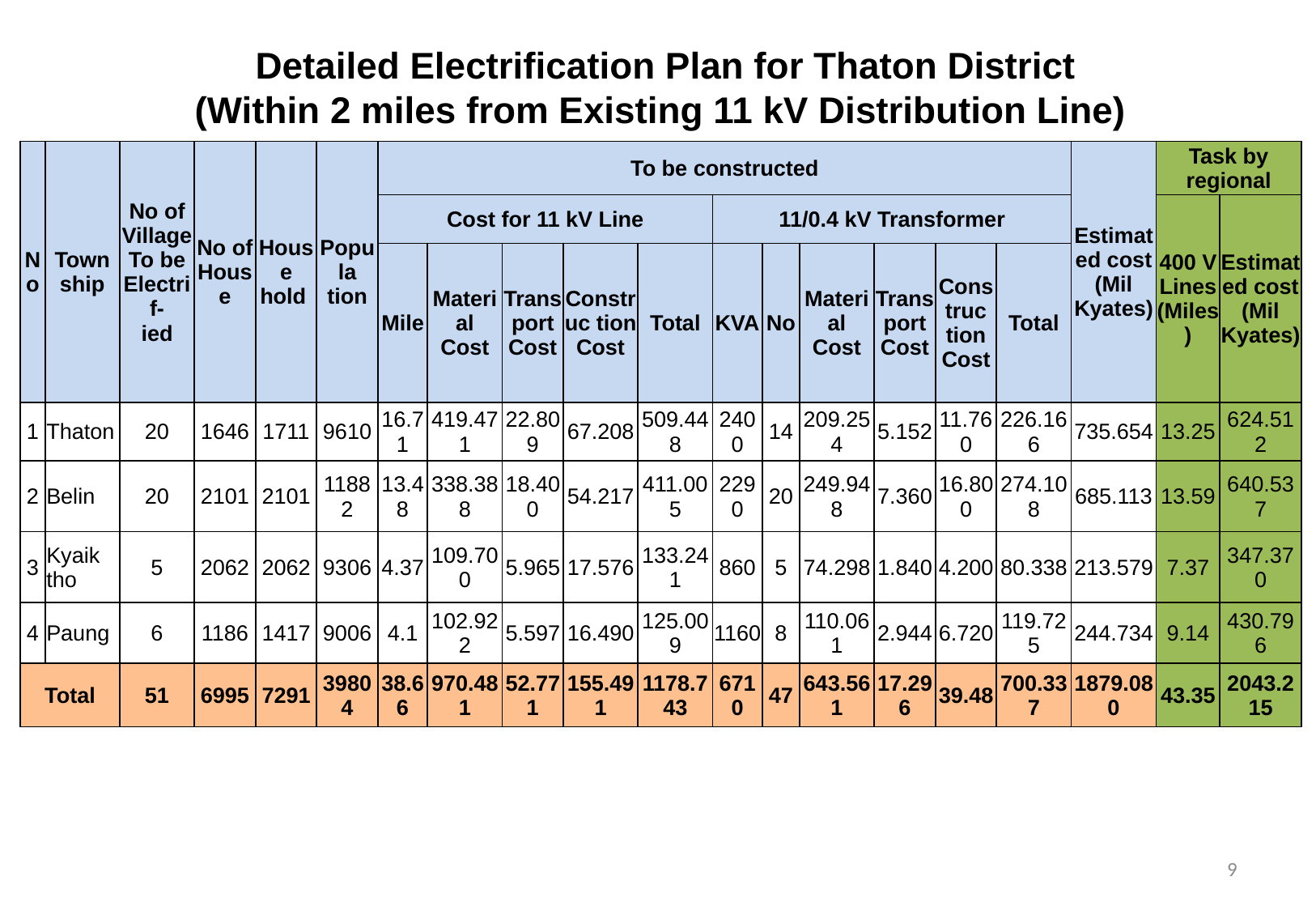

Detailed Electrification Plan for Thaton District
(Within 2 miles from Existing 11 kV Distribution Line)
| No | Town ship | No of Village To be Electrif- ied | No of House | House hold | Popula tion | To be constructed |  |  |  |  |  |  |  |  |  |  | Estimated cost (Mil Kyates) | Task by regional |  |
| --- | --- | --- | --- | --- | --- | --- | --- | --- | --- | --- | --- | --- | --- | --- | --- | --- | --- | --- | --- |
|  |  |  |  |  |  | Cost for 11 kV Line |  |  |  |  | 11/0.4 kV Transformer |  |  |  |  |  |  | 400 V Lines (Miles) | Estimated cost (Mil Kyates) |
|  |  |  |  |  |  | Mile | Materi al Cost | Transport Cost | Constr uc tion Cost | Total | KVA | No | Material Cost | Transport Cost | Construc tion Cost | Total |  |  |  |
| 1 | Thaton | 20 | 1646 | 1711 | 9610 | 16.71 | 419.471 | 22.809 | 67.208 | 509.448 | 2400 | 14 | 209.254 | 5.152 | 11.760 | 226.166 | 735.654 | 13.25 | 624.512 |
| 2 | Belin | 20 | 2101 | 2101 | 11882 | 13.48 | 338.388 | 18.400 | 54.217 | 411.005 | 2290 | 20 | 249.948 | 7.360 | 16.800 | 274.108 | 685.113 | 13.59 | 640.537 |
| 3 | Kyaik tho | 5 | 2062 | 2062 | 9306 | 4.37 | 109.700 | 5.965 | 17.576 | 133.241 | 860 | 5 | 74.298 | 1.840 | 4.200 | 80.338 | 213.579 | 7.37 | 347.370 |
| 4 | Paung | 6 | 1186 | 1417 | 9006 | 4.1 | 102.922 | 5.597 | 16.490 | 125.009 | 1160 | 8 | 110.061 | 2.944 | 6.720 | 119.725 | 244.734 | 9.14 | 430.796 |
| Total |  | 51 | 6995 | 7291 | 39804 | 38.66 | 970.481 | 52.771 | 155.491 | 1178.743 | 6710 | 47 | 643.561 | 17.296 | 39.48 | 700.337 | 1879.080 | 43.35 | 2043.215 |
9